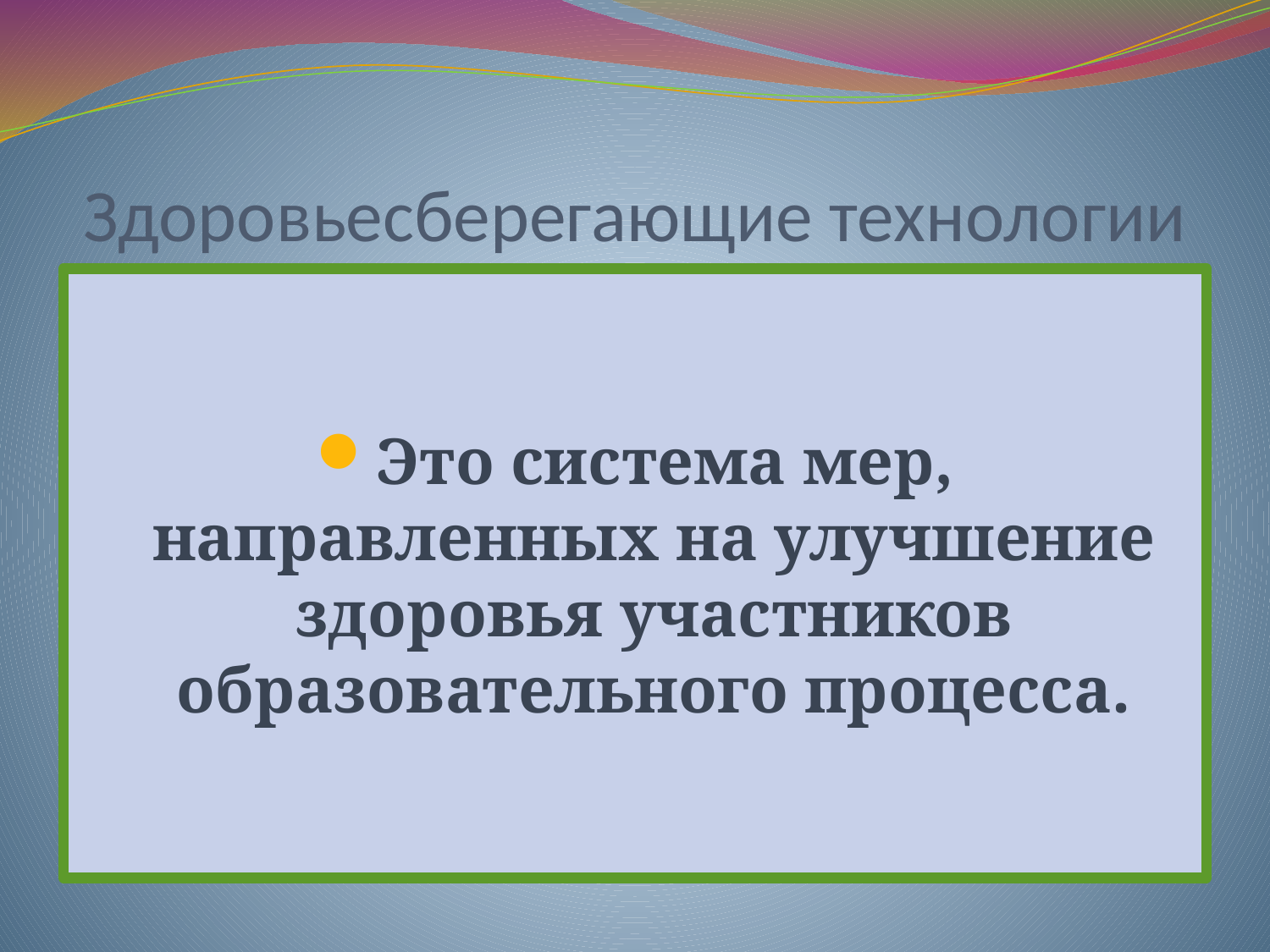

# Здоровьесберегающие технологии
Это система мер, направленных на улучшение здоровья участников образовательного процесса.